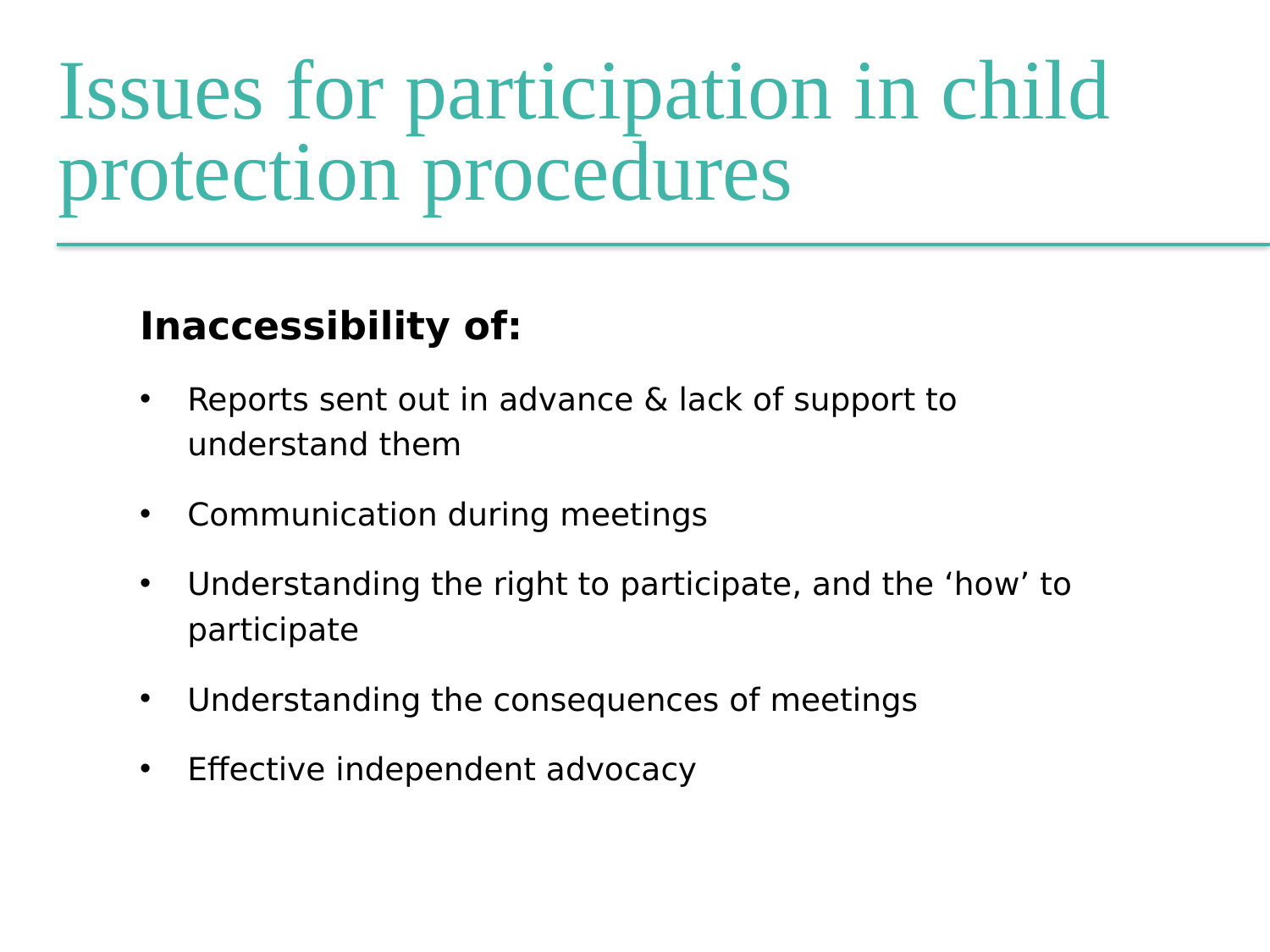

Issues for participation in child protection procedures
Inaccessibility of:
Reports sent out in advance & lack of support to understand them
Communication during meetings
Understanding the right to participate, and the ‘how’ to participate
Understanding the consequences of meetings
Effective independent advocacy